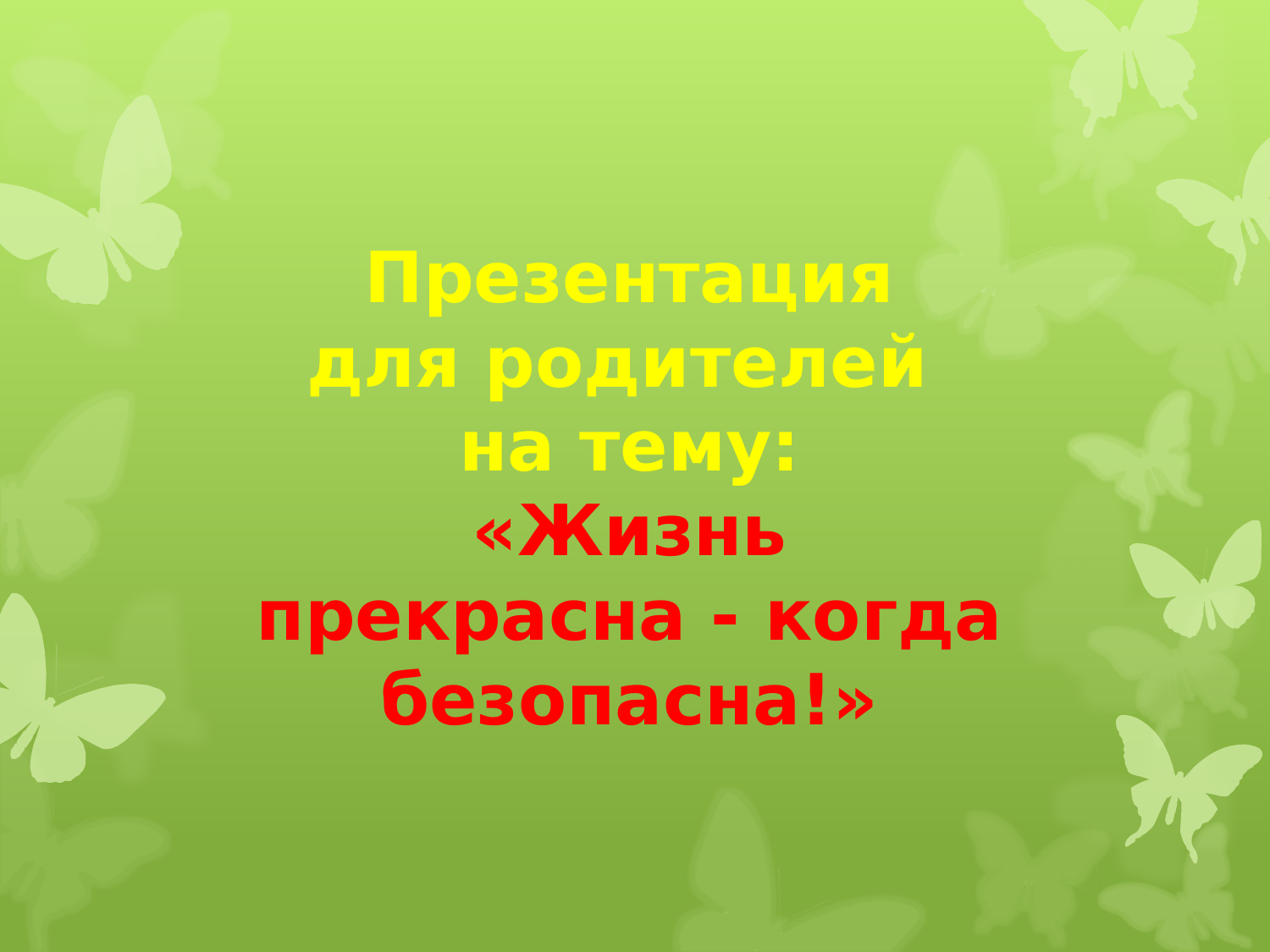

# Презентация для родителей на тему: «Жизнь прекрасна - когда безопасна!»